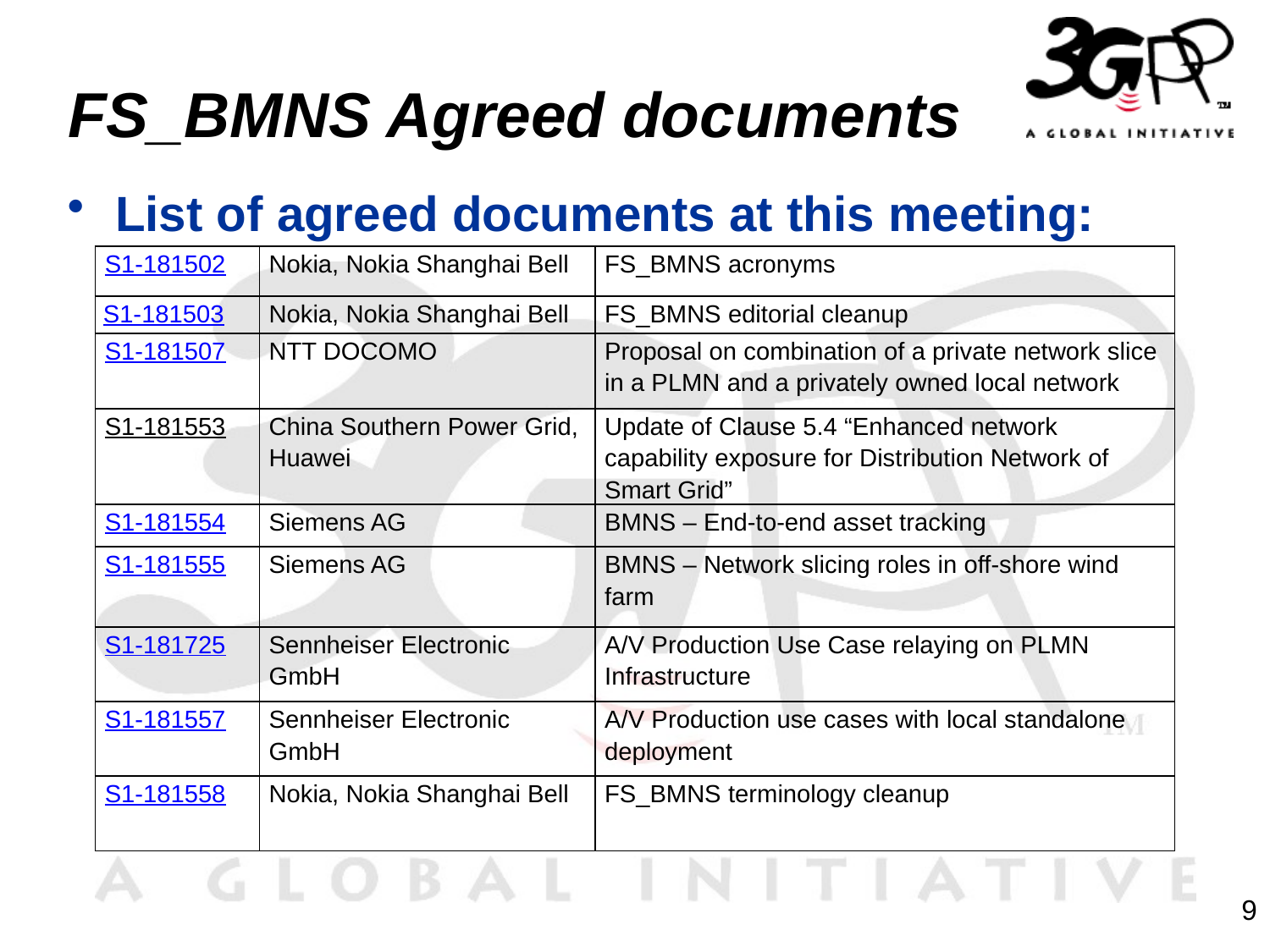

# FS_BMNS Agreed documents
List of agreed documents at this meeting:

| S1-181502 | Nokia, Nokia Shanghai Bell | FS\_BMNS acronyms |
| --- | --- | --- |
| S1-181503 | Nokia, Nokia Shanghai Bell | FS\_BMNS editorial cleanup |
| S1-181507 | NTT DOCOMO | Proposal on combination of a private network slice in a PLMN and a privately owned local network |
| S1-181553 | China Southern Power Grid, Huawei | Update of Clause 5.4 “Enhanced network capability exposure for Distribution Network of Smart Grid” |
| S1-181554 | Siemens AG | BMNS – End-to-end asset tracking |
| S1-181555 | Siemens AG | BMNS – Network slicing roles in off-shore wind farm |
| S1-181725 | Sennheiser Electronic GmbH | A/V Production Use Case relaying on PLMN Infrastructure |
| S1-181557 | Sennheiser Electronic GmbH | A/V Production use cases with local standalone deployment |
| S1-181558 | Nokia, Nokia Shanghai Bell | FS\_BMNS terminology cleanup |
9